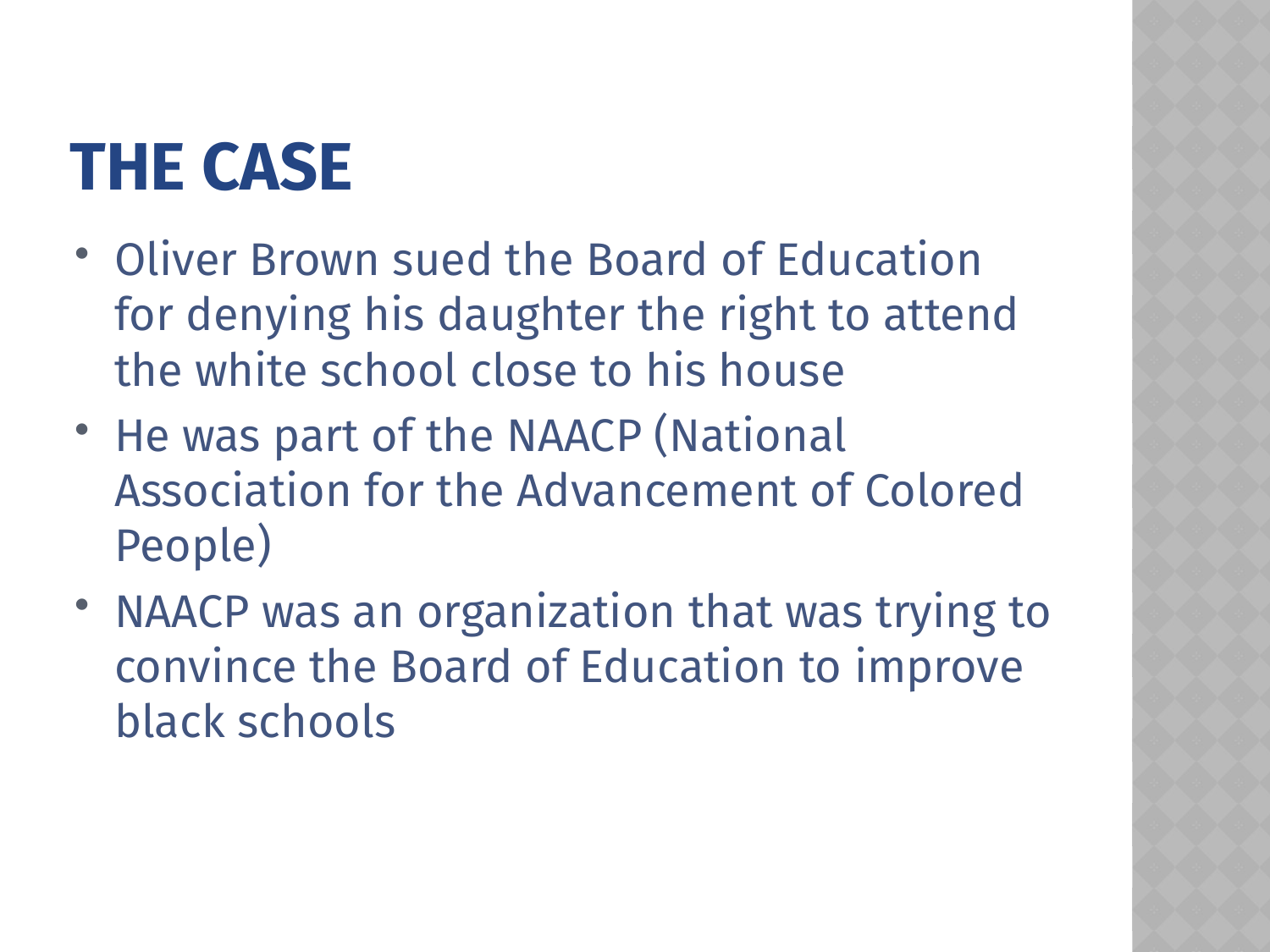

# The case
Oliver Brown sued the Board of Education for denying his daughter the right to attend the white school close to his house
He was part of the NAACP (National Association for the Advancement of Colored People)
NAACP was an organization that was trying to convince the Board of Education to improve black schools